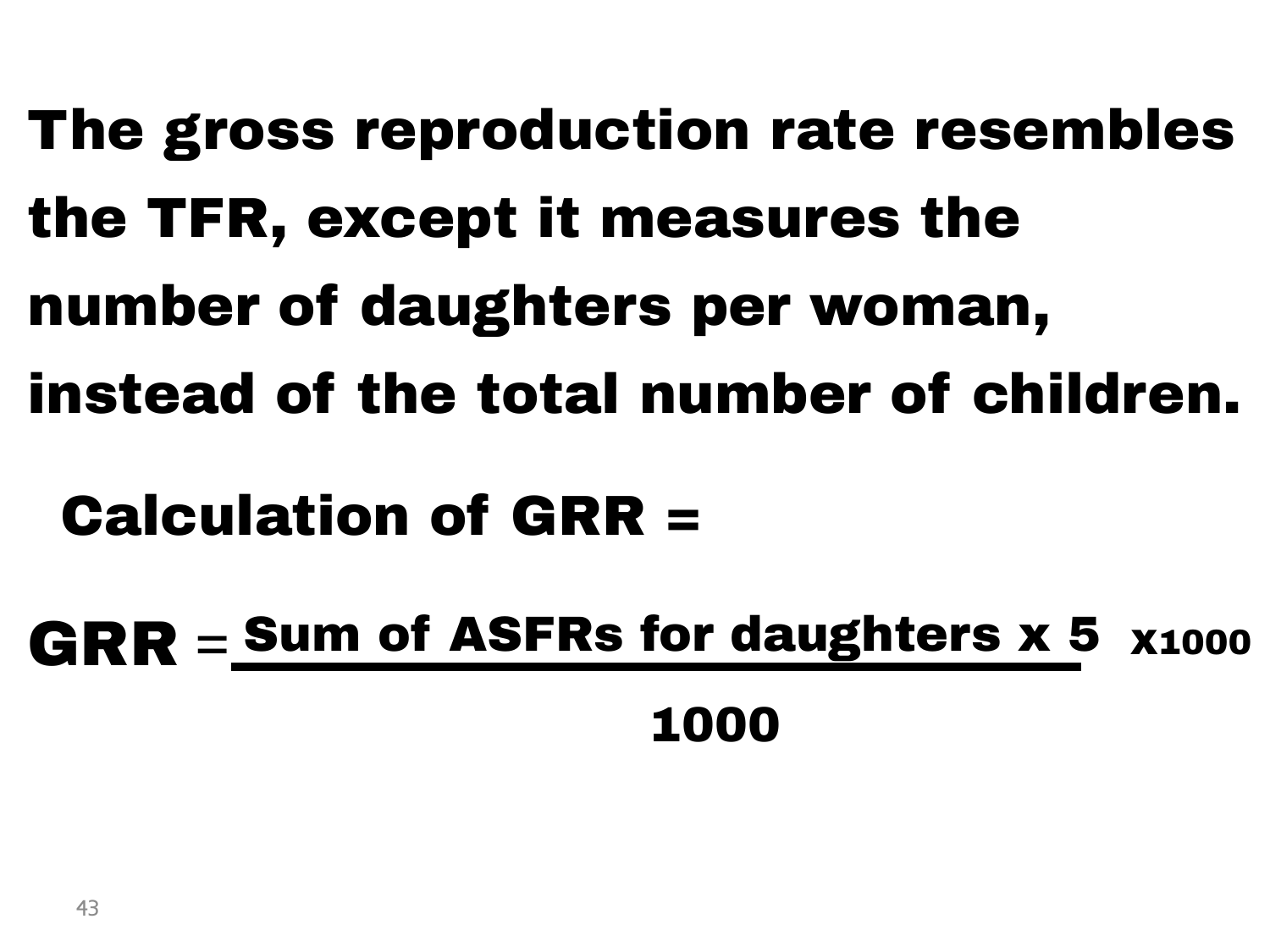

The gross reproduction rate resembles the TFR, except it measures the number of daughters per woman, instead of the total number of children.
Calculation of GRR =
Sum of ASFRs for daughters x 5
 = GRR
X1000
1000
43